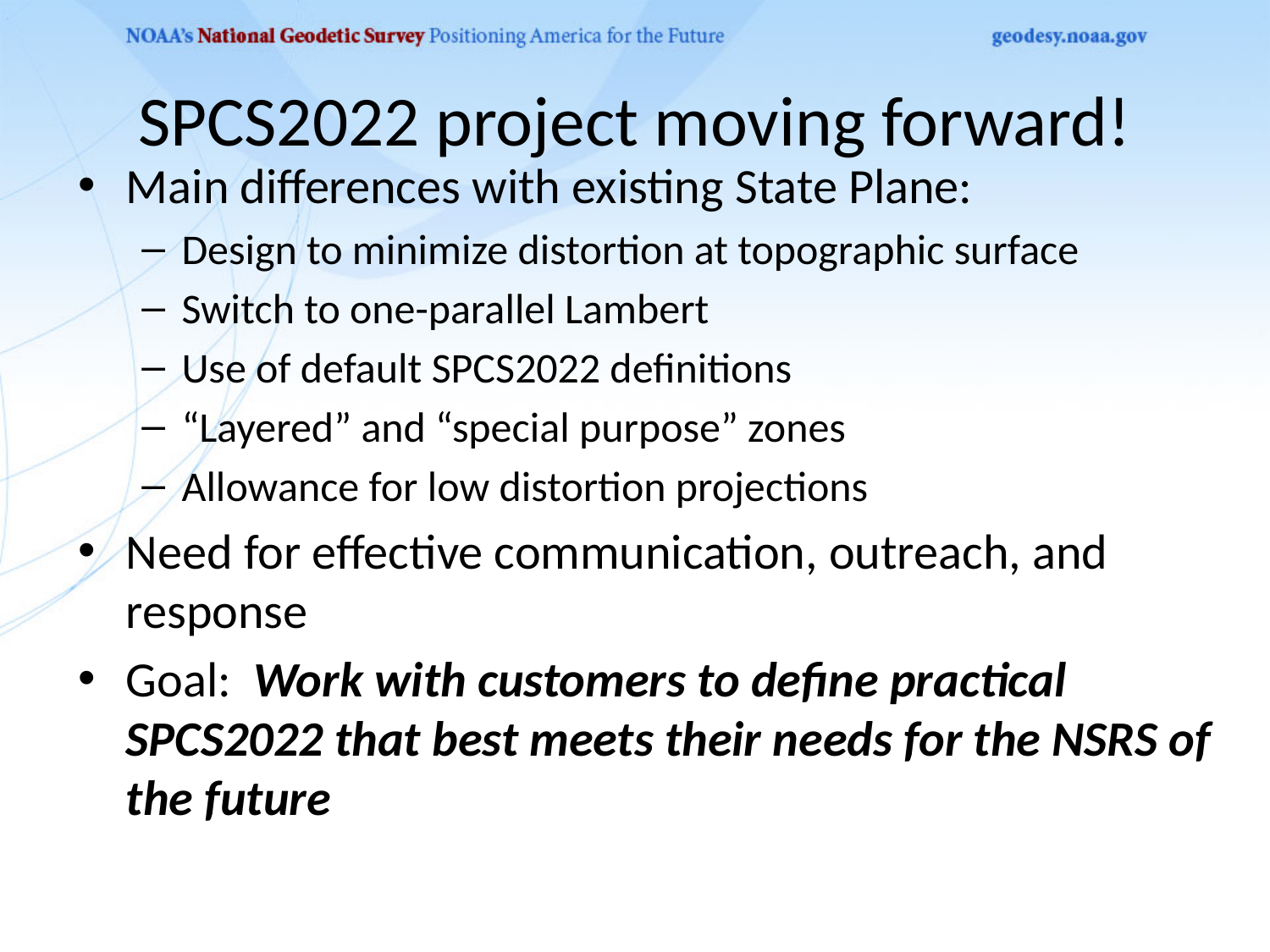

# SPCS2022 project moving forward!
Main differences with existing State Plane:
Design to minimize distortion at topographic surface
Switch to one-parallel Lambert
Use of default SPCS2022 definitions
“Layered” and “special purpose” zones
Allowance for low distortion projections
Need for effective communication, outreach, and response
Goal:  Work with customers to define practical SPCS2022 that best meets their needs for the NSRS of the future